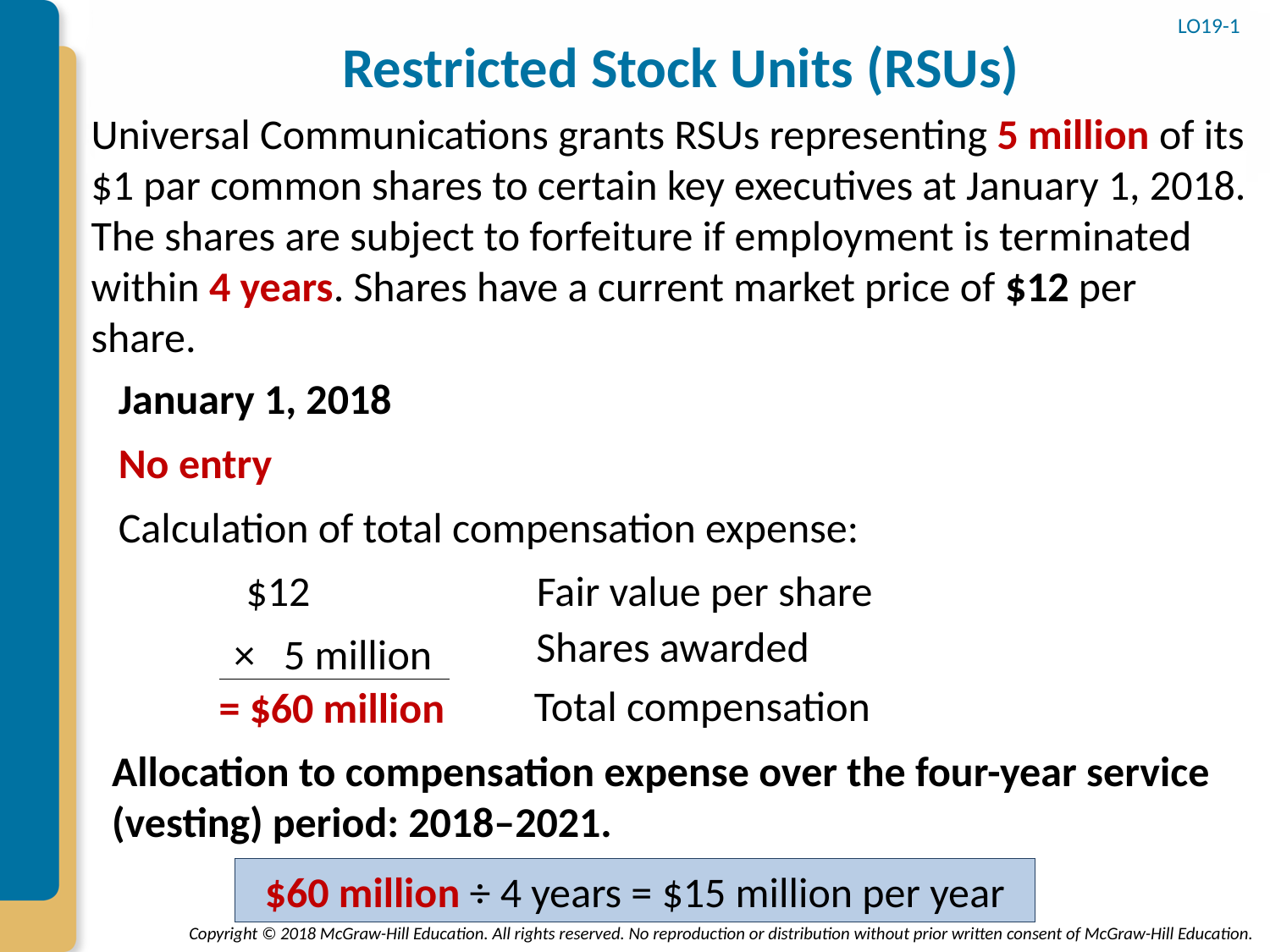

# Restricted Stock Units (RSUs)
LO19-1
Universal Communications grants RSUs representing 5 million of its $1 par common shares to certain key executives at January 1, 2018. The shares are subject to forfeiture if employment is terminated within 4 years. Shares have a current market price of $12 per share.
January 1, 2018
No entry
Calculation of total compensation expense:
$12
Fair value per share
Shares awarded
×   5 million
Total compensation
= $60 million
Allocation to compensation expense over the four-year service (vesting) period: 2018–2021.
$60 million ÷ 4 years = $15 million per year